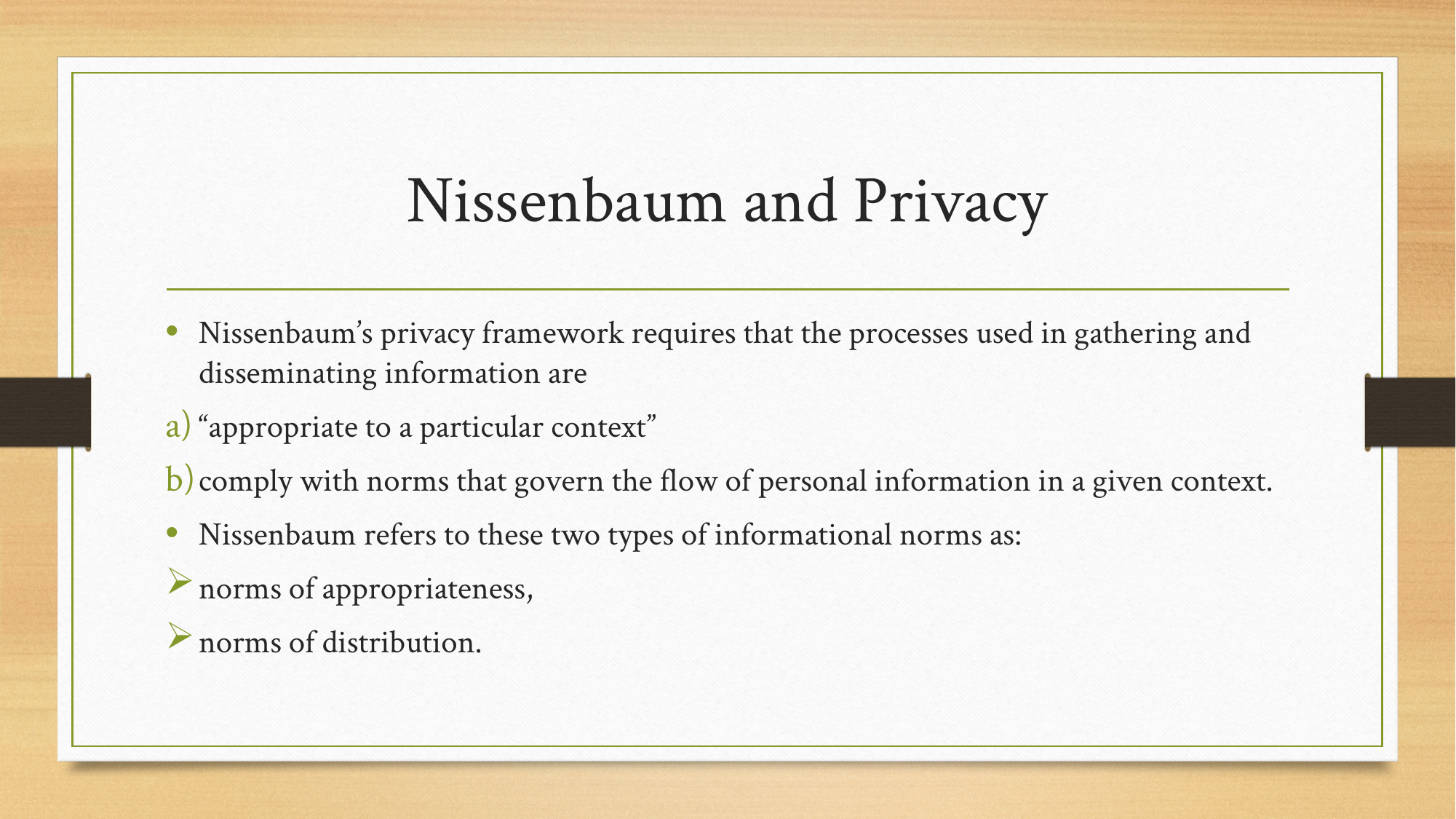

# Nissenbaum and Privacy
Nissenbaum’s privacy framework requires that the processes used in gathering and disseminating information are
“appropriate to a particular context”
comply with norms that govern the flow of personal information in a given context.
Nissenbaum refers to these two types of informational norms as:
norms of appropriateness,
norms of distribution.